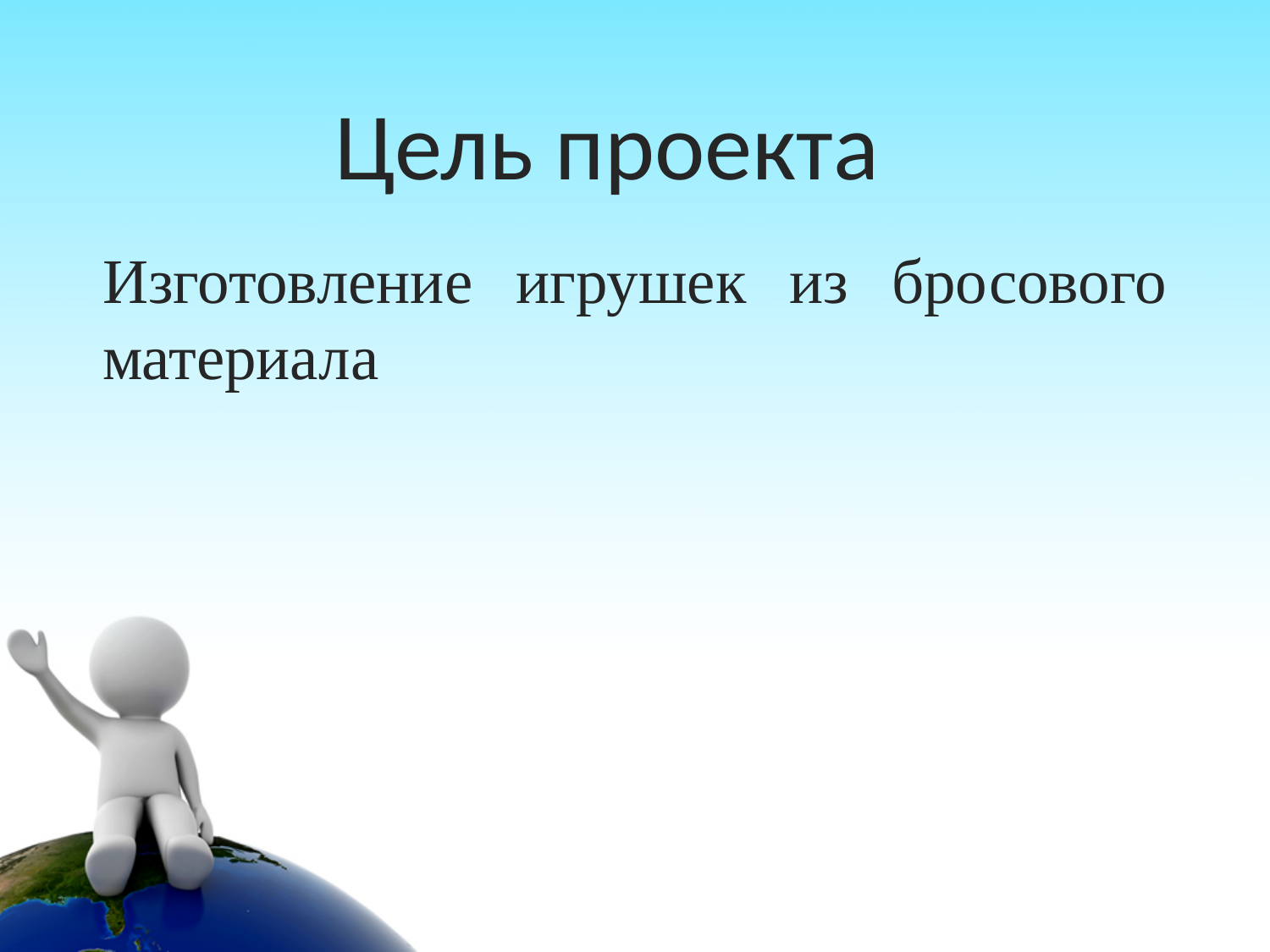

Цель проекта

Изготовление игрушек из бросового материала